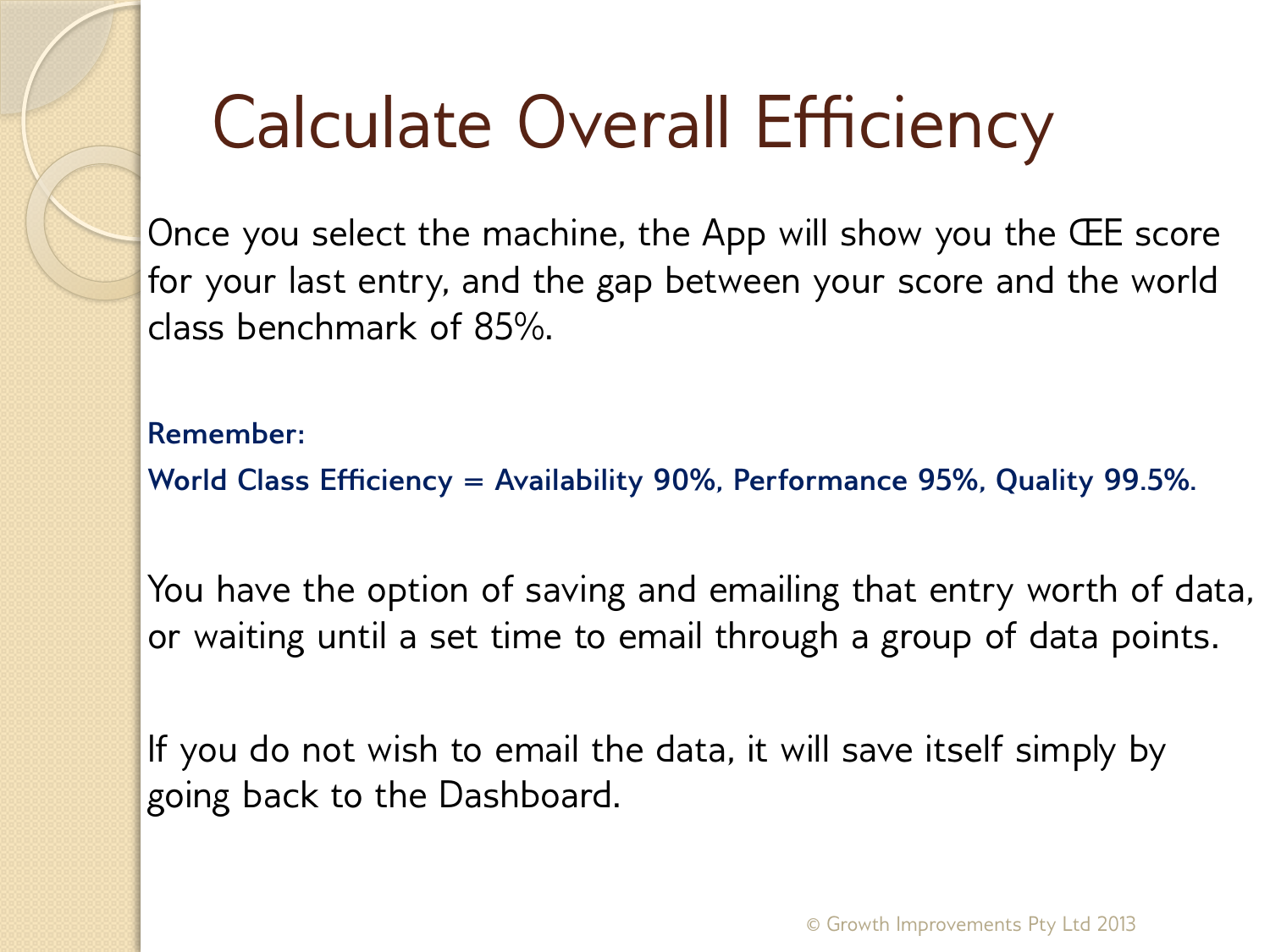

# Calculate Overall Efficiency
Once you select the machine, the App will show you the OEE score for your last entry, and the gap between your score and the world class benchmark of 85%.

Remember:
World Class Efficiency = Availability 90%, Performance 95%, Quality 99.5%.

You have the option of saving and emailing that entry worth of data, or waiting until a set time to email through a group of data points.

If you do not wish to email the data, it will save itself simply by going back to the Dashboard.
© Growth Improvements Pty Ltd 2013